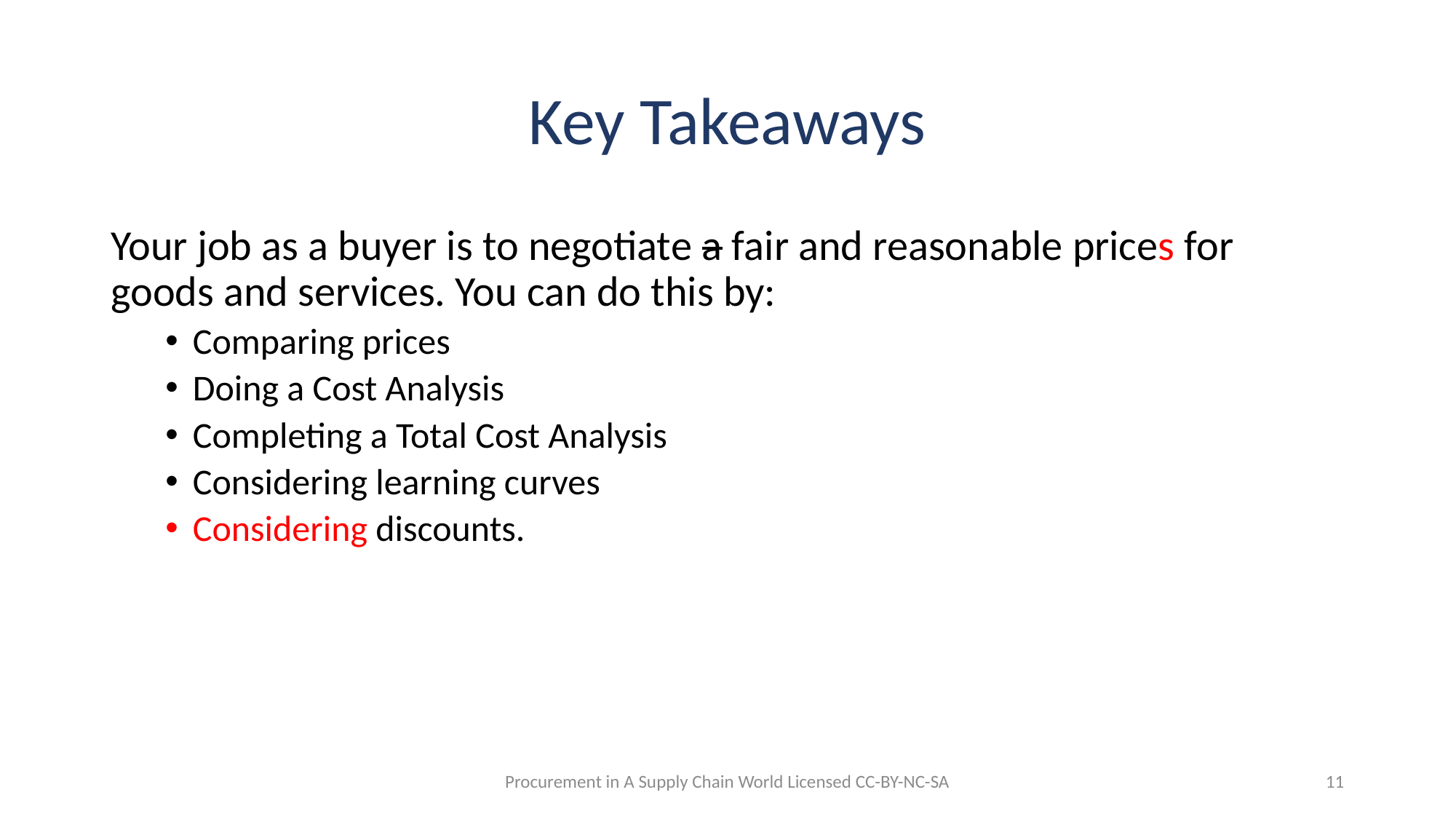

# Key Takeaways
Your job as a buyer is to negotiate a fair and reasonable prices for goods and services. You can do this by:
Comparing prices
Doing a Cost Analysis
Completing a Total Cost Analysis
Considering learning curves
Considering discounts.
Procurement in A Supply Chain World Licensed CC-BY-NC-SA
11